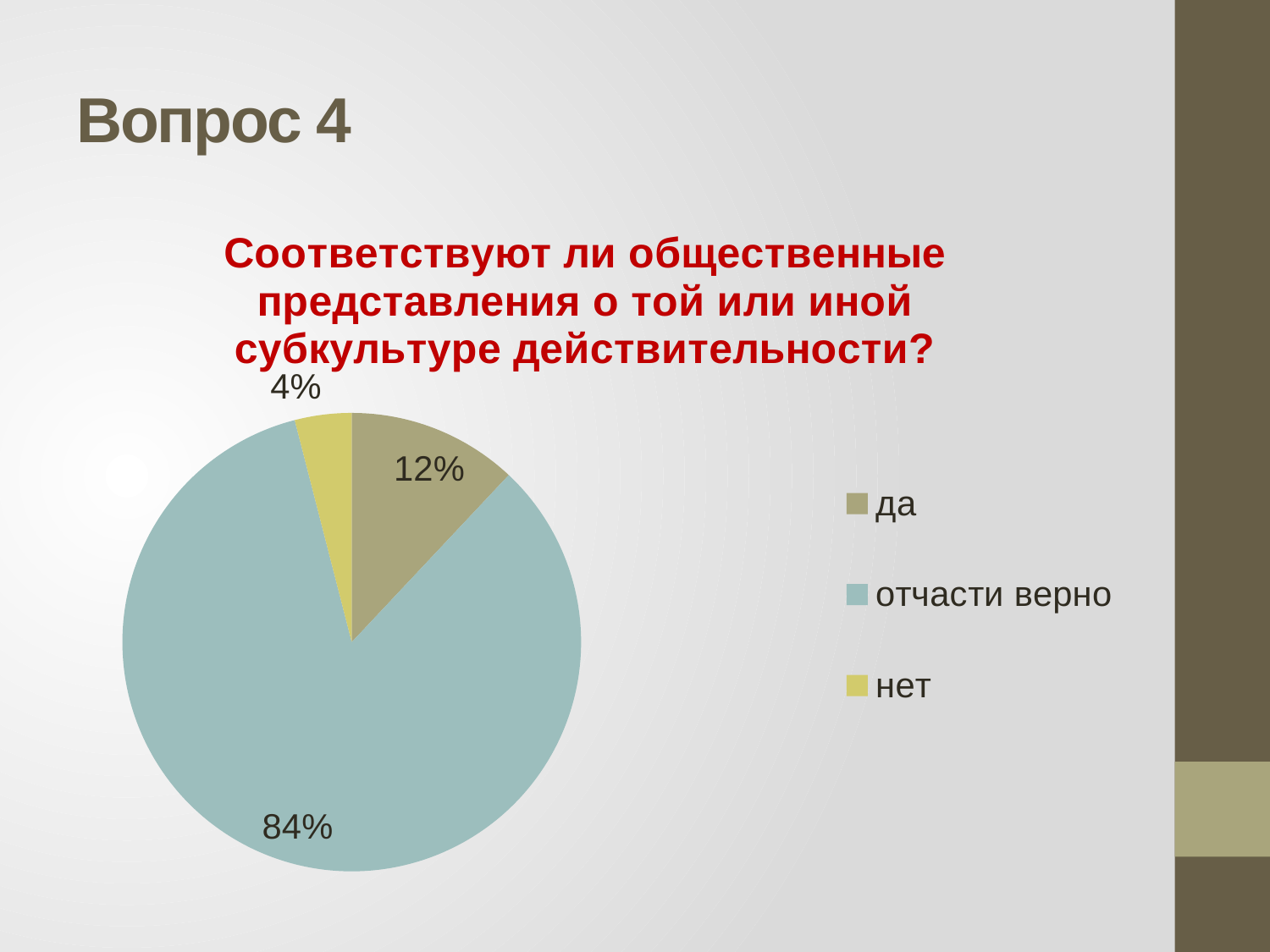

# Вопрос 4

### Chart: Соответствуют ли общественные представления о той или иной субкультуре действительности?

| Category | Соответствуют ли общественные представления о той или иной субкультуре действительности? |
|---|---|
| да | 3.0 |
| отчасти верно | 21.0 |
| нет | 1.0 |